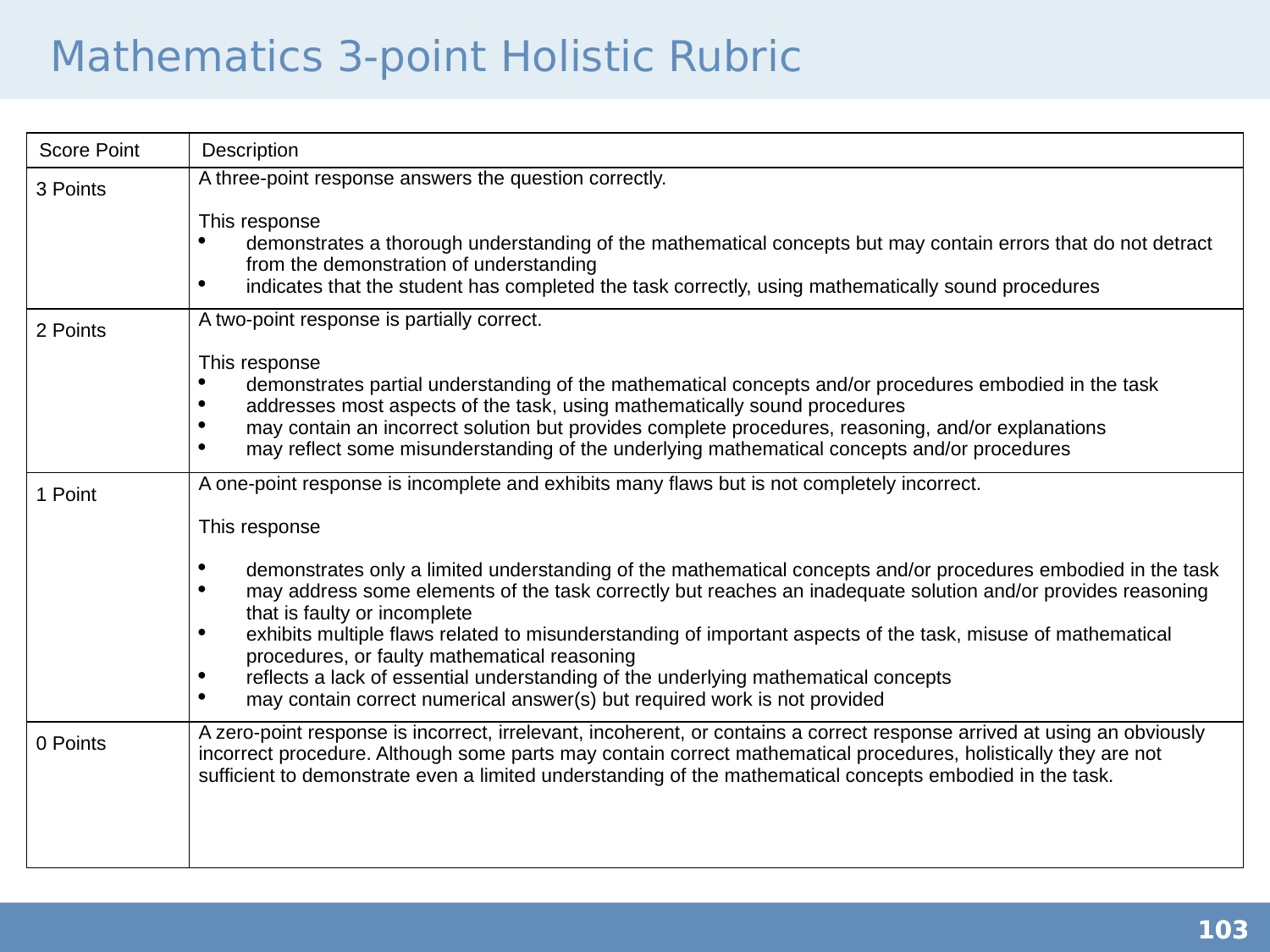

# Mathematics 3-point Holistic Rubric
| Score Point | Description |
| --- | --- |
| 3 Points | A three-point response answers the question correctly.   This response demonstrates a thorough understanding of the mathematical concepts but may contain errors that do not detract from the demonstration of understanding indicates that the student has completed the task correctly, using mathematically sound procedures |
| 2 Points | A two-point response is partially correct. This response demonstrates partial understanding of the mathematical concepts and/or procedures embodied in the task addresses most aspects of the task, using mathematically sound procedures may contain an incorrect solution but provides complete procedures, reasoning, and/or explanations may reflect some misunderstanding of the underlying mathematical concepts and/or procedures |
| 1 Point | A one-point response is incomplete and exhibits many flaws but is not completely incorrect.   This response   demonstrates only a limited understanding of the mathematical concepts and/or procedures embodied in the task may address some elements of the task correctly but reaches an inadequate solution and/or provides reasoning that is faulty or incomplete exhibits multiple flaws related to misunderstanding of important aspects of the task, misuse of mathematical procedures, or faulty mathematical reasoning reflects a lack of essential understanding of the underlying mathematical concepts may contain correct numerical answer(s) but required work is not provided |
| 0 Points | A zero-point response is incorrect, irrelevant, incoherent, or contains a correct response arrived at using an obviously incorrect procedure. Although some parts may contain correct mathematical procedures, holistically they are not sufficient to demonstrate even a limited understanding of the mathematical concepts embodied in the task. |
103